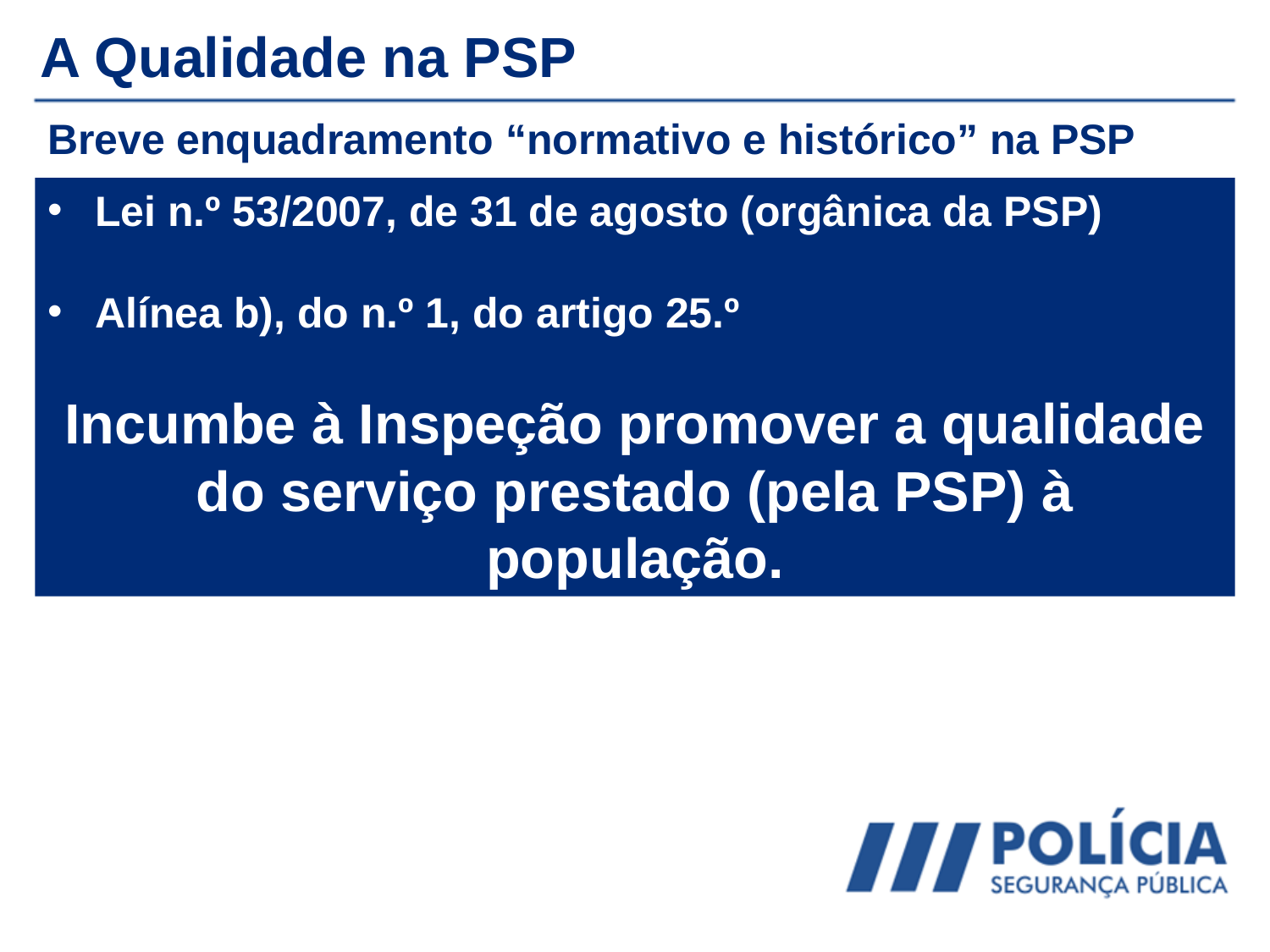

A Qualidade na PSP
Breve enquadramento “normativo e histórico” na PSP
Lei n.º 53/2007, de 31 de agosto (orgânica da PSP)

Alínea b), do n.º 1, do artigo 25.º

Incumbe à Inspeção promover a qualidade do serviço prestado (pela PSP) à população.